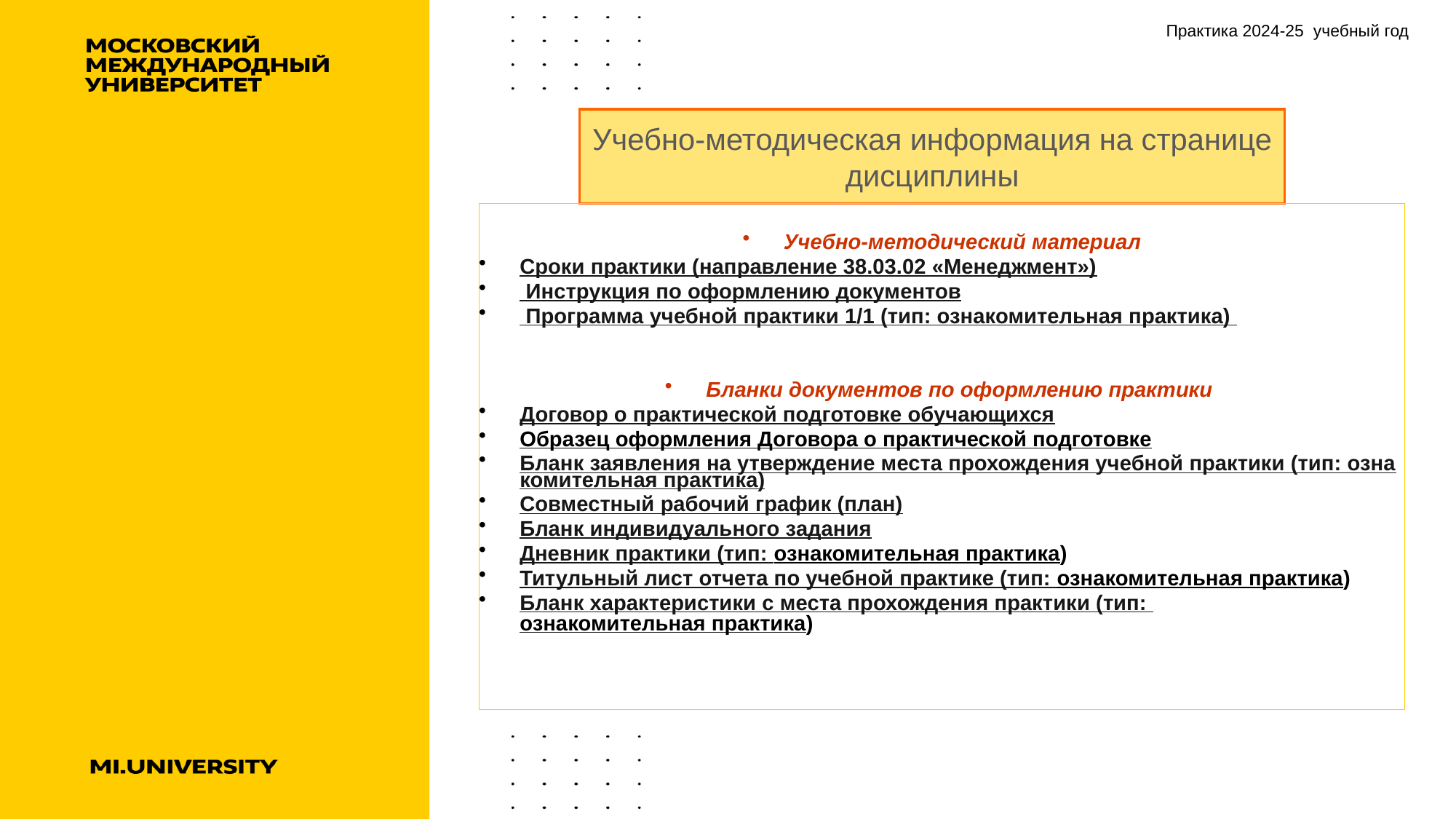

7
Практика 2024-25  учебный год
Учебно-методическая информация на странице дисциплины

Учебно-методический материал
Сроки практики (направление 38.03.02 «Менеджмент»)
 Инструкция по оформлению документов
 Программа учебной практики 1/1 (тип: ознакомительная практика)

Бланки документов по оформлению практики
Договор о практической подготовке обучающихся
Образец оформления Договора о практической подготовке
Бланк заявления на утверждение места прохождения учебной практики (тип: ознакомительная практика)
Совместный рабочий график (план)
Бланк индивидуального задания
Дневник практики (тип: ознакомительная практика)
Титульный лист отчета по учебной практике (тип: ознакомительная практика)
Бланк характеристики с места прохождения практики (тип: ознакомительная практика)